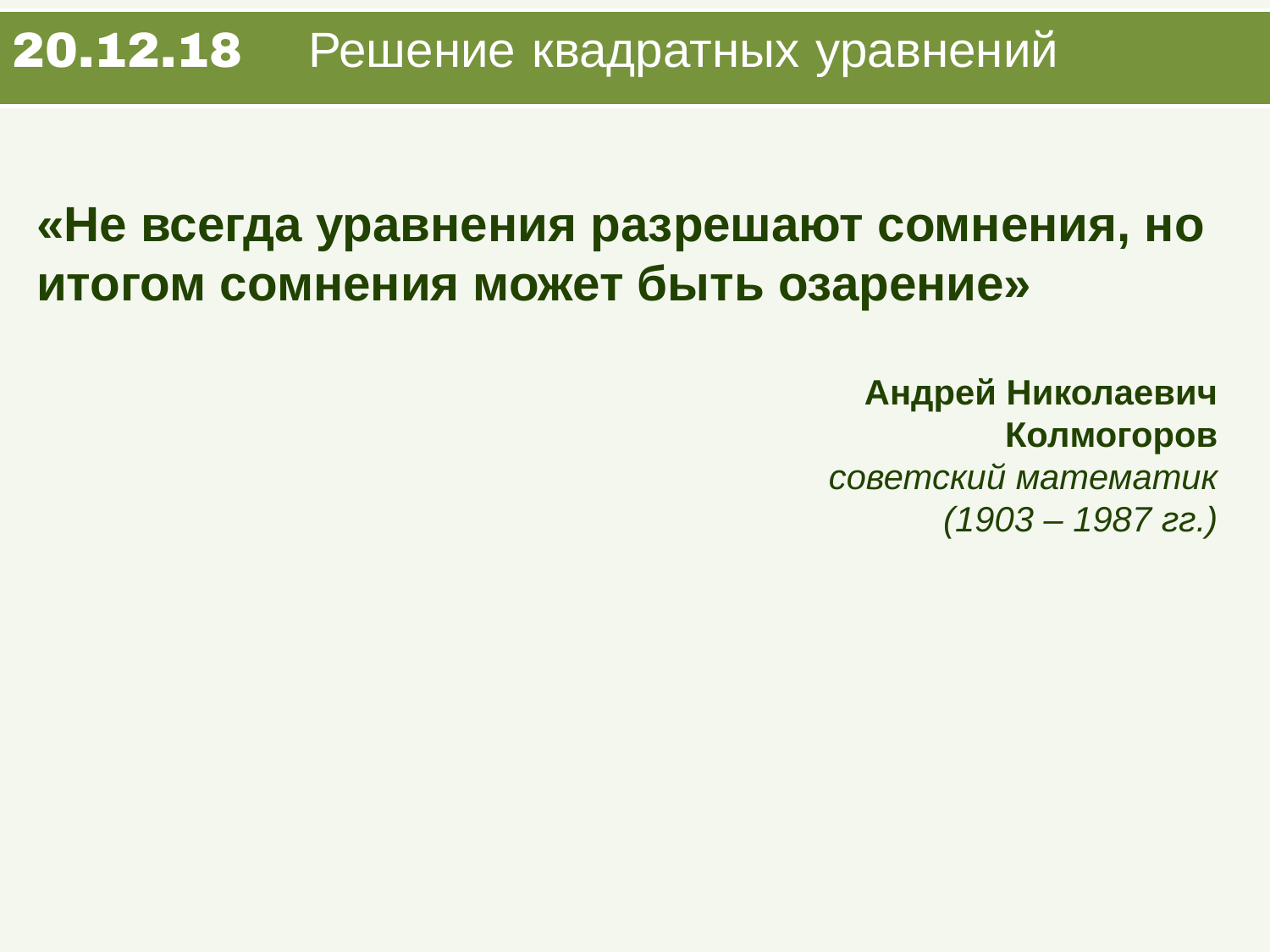

20.12.18    Решение квадратных уравнений

«Не всегда уравнения разрешают сомнения, но итогом сомнения может быть озарение»

Андрей Николаевич
 Колмогоров
советский математик
(1903 – 1987 гг.)